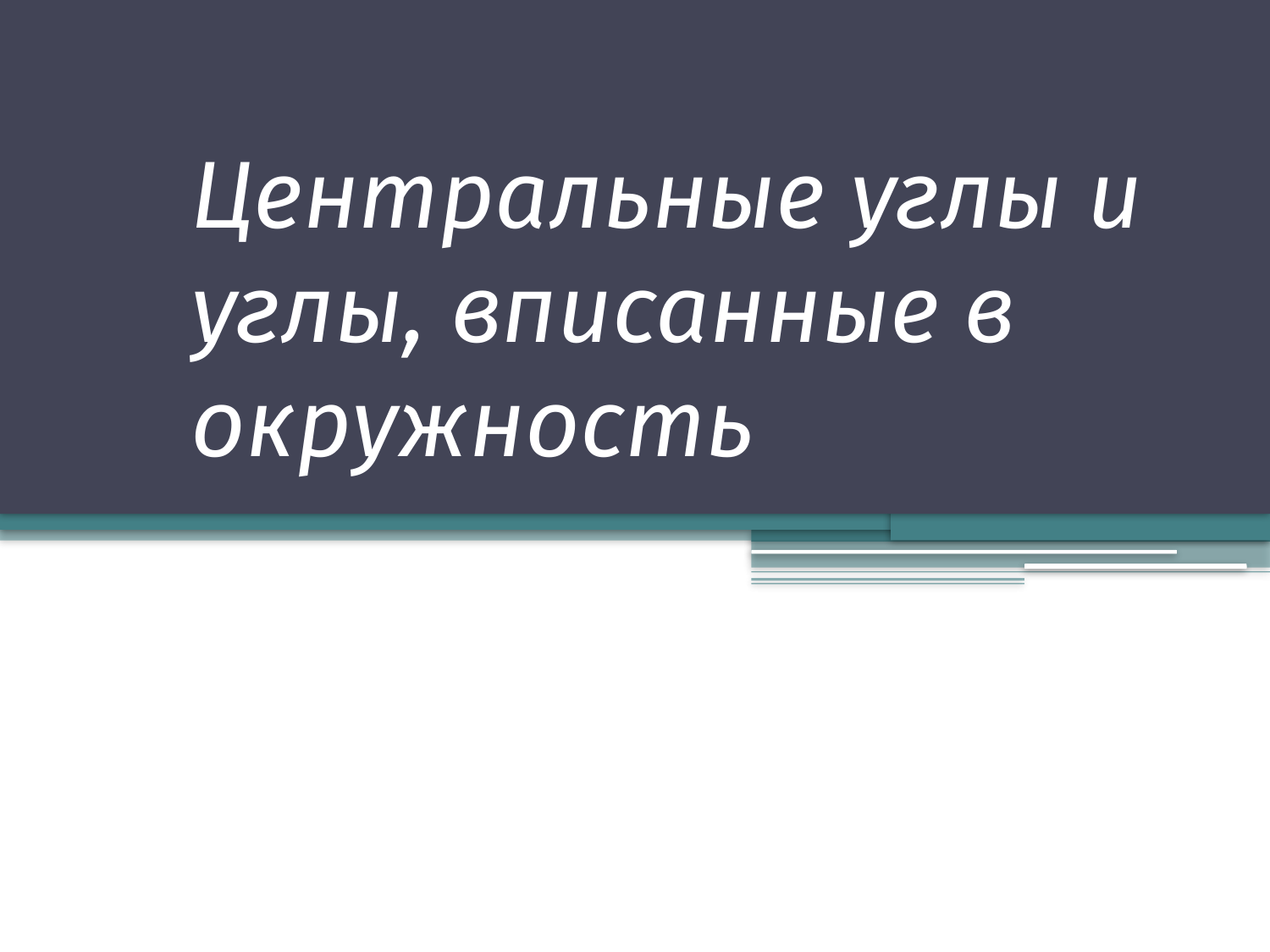

# Центральные углы и углы, вписанные в окружность